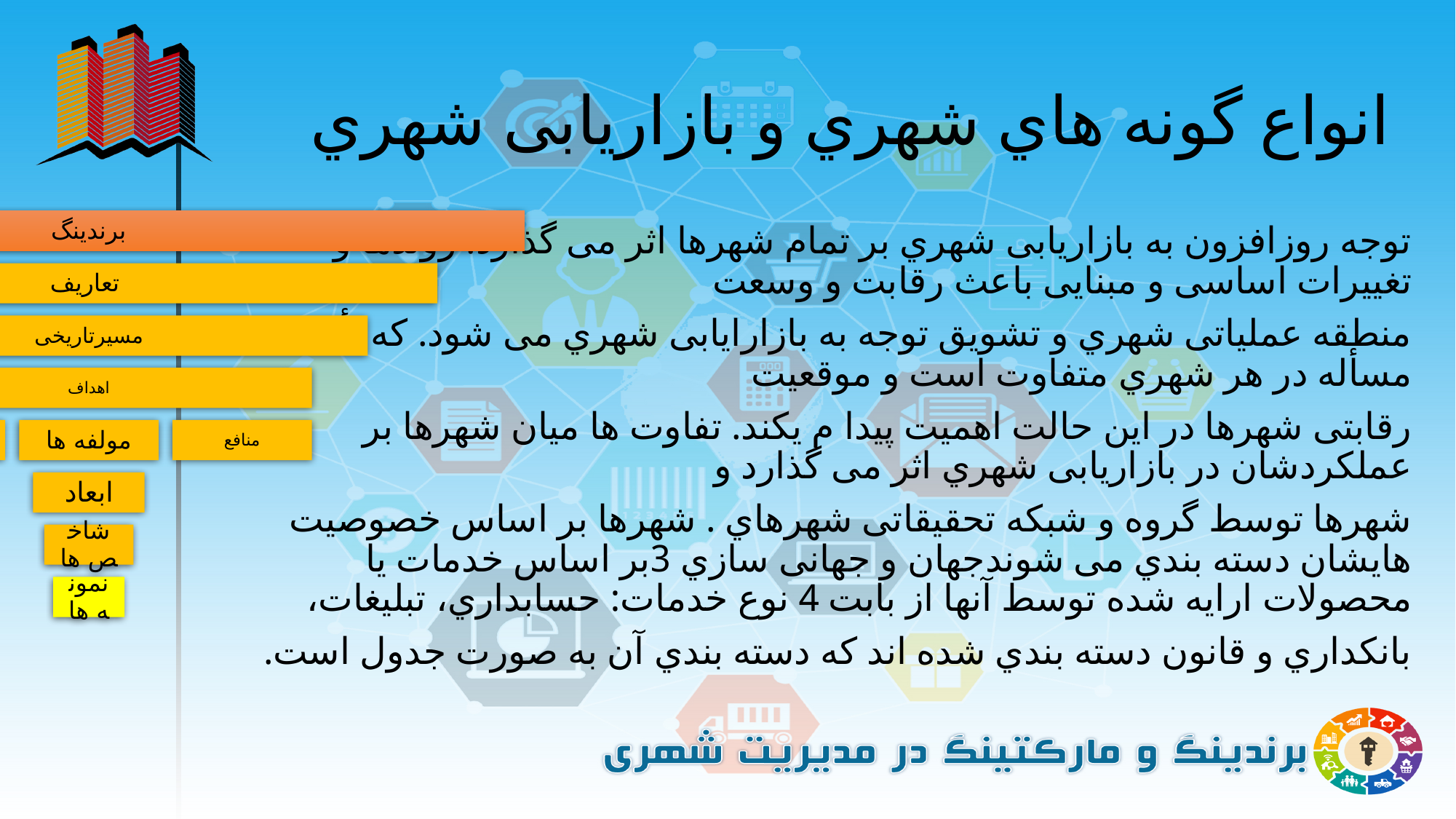

# انواع گونه هاي شهري و بازاریابی شهري
برندینگ
تعاریف
مسیرتاریخی
اهداف
مولفه ها
منافع
ابعاد
شاخص ها
نمونه ها
توجه روزافزون به بازاریابی شهري بر تمام شهرها اثر می گذارد. روندها و تغییرات اساسی و مبنایی باعث رقابت و وسعت
منطقه عملیاتی شهري و تشویق توجه به بازارایابی شهري می شود. که تأثیر این مسأله در هر شهري متفاوت است و موقعیت
رقابتی شهرها در این حالت اهمیت پیدا م یکند. تفاوت ها میان شهرها بر عملکردشان در بازاریابی شهري اثر می گذارد و
شهرها توسط گروه و شبکه تحقیقاتی شهرهاي . شهرها بر اساس خصوصیت هایشان دسته بندي می شوندجهان و جهانی سازي 3بر اساس خدمات یا محصولات ارایه شده توسط آنها از بابت 4 نوع خدمات: حسابداري، تبلیغات،
بانکداري و قانون دسته بندي شده اند که دسته بندي آن به صورت جدول است.